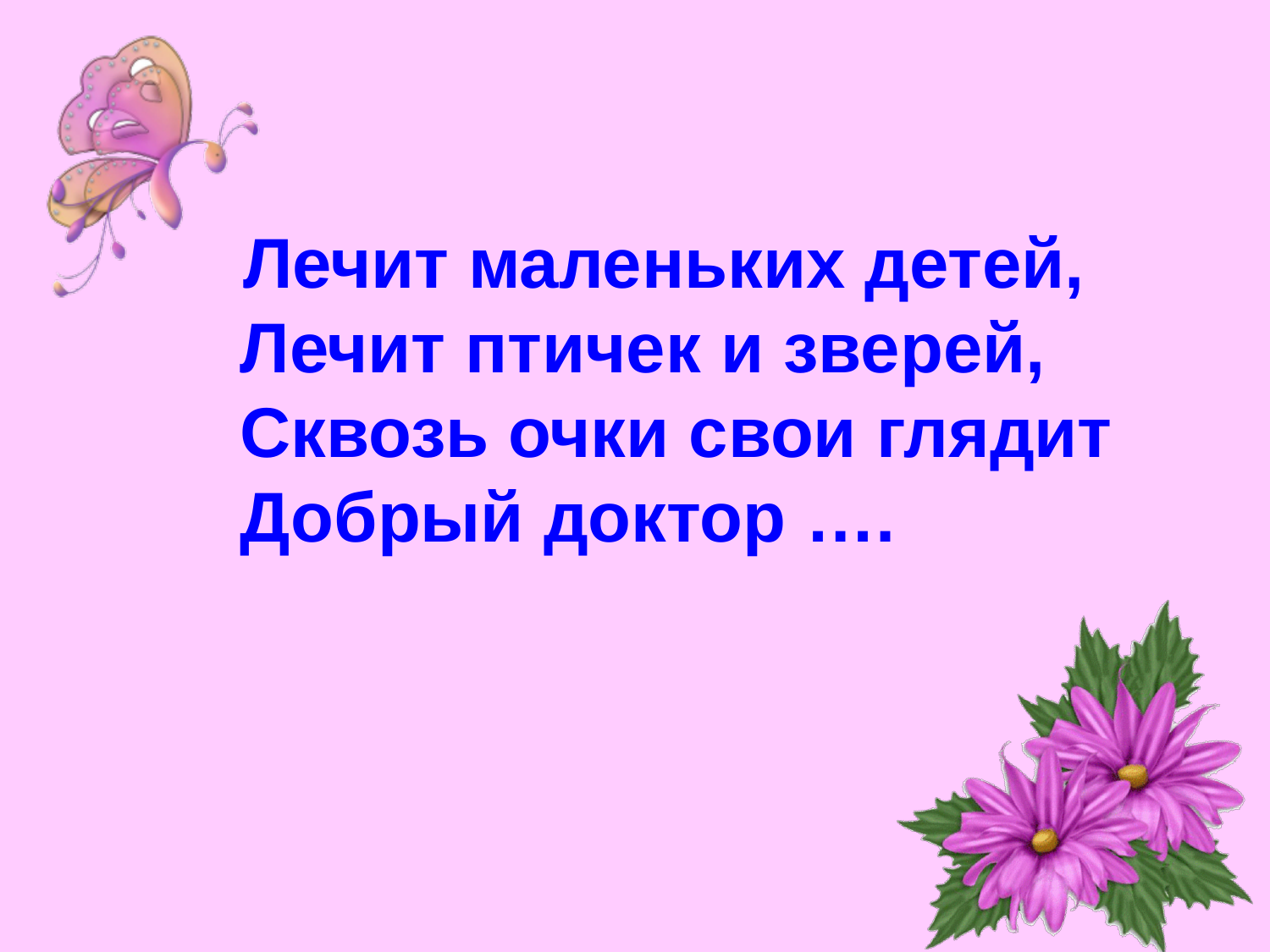

Лечит маленьких детей,
Лечит птичек и зверей,
Сквозь очки свои глядит
Добрый доктор ….